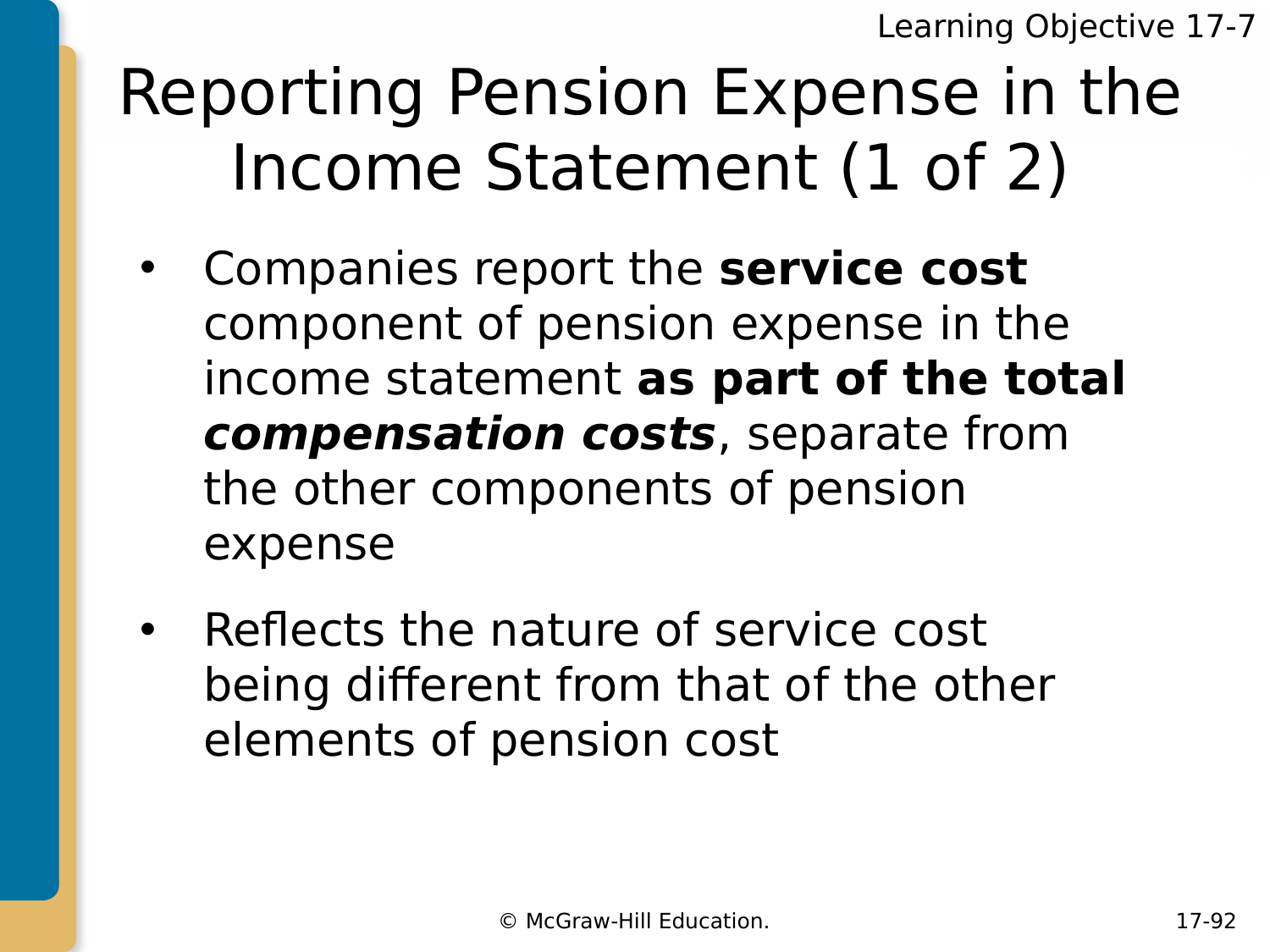

Learning Objective 17-7
# Reporting Pension Expense in the Income Statement (1 of 2)
Companies report the service cost component of pension expense in the income statement as part of the total compensation costs, separate from the other components of pension expense
Reflects the nature of service cost being different from that of the other elements of pension cost